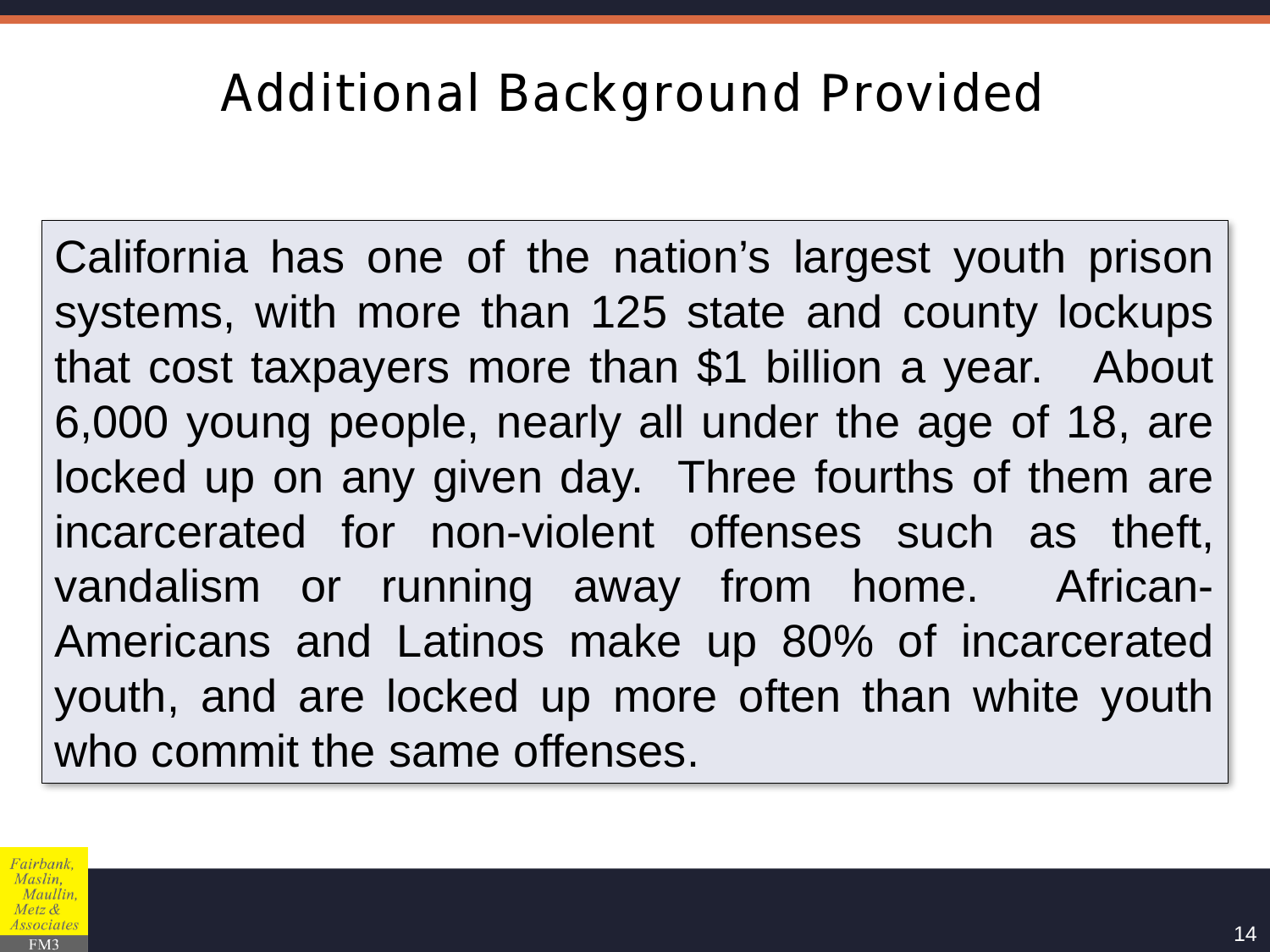

# Additional Background Provided
California has one of the nation’s largest youth prison systems, with more than 125 state and county lockups that cost taxpayers more than $1 billion a year.   About 6,000 young people, nearly all under the age of 18, are locked up on any given day.  Three fourths of them are incarcerated for non-violent offenses such as theft, vandalism or running away from home.  African-Americans and Latinos make up 80% of incarcerated youth, and are locked up more often than white youth who commit the same offenses.